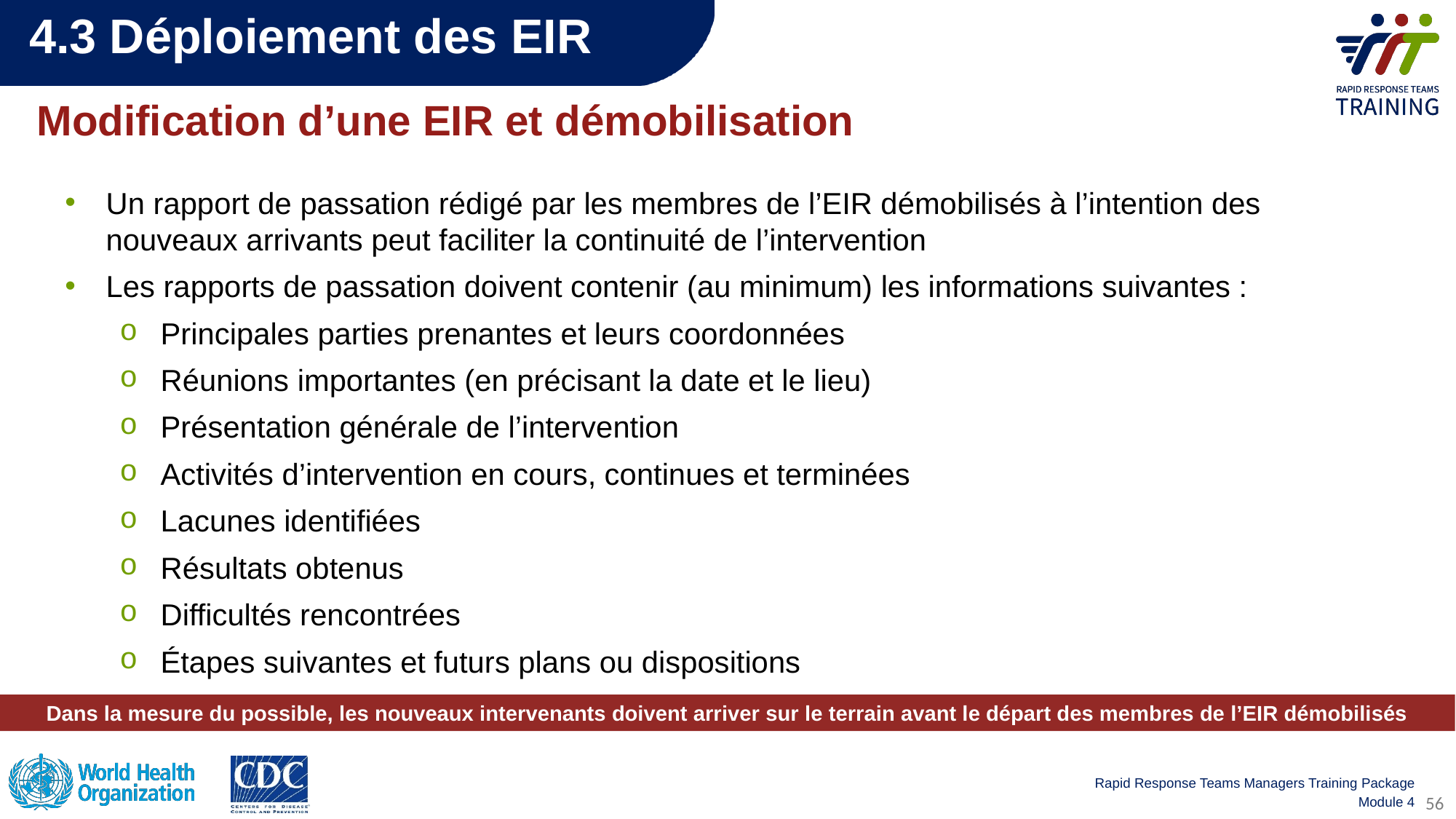

4.3 Déploiement des EIR
Modification d’une EIR et démobilisation
Un rapport de passation rédigé par les membres de l’EIR démobilisés à l’intention des nouveaux arrivants peut faciliter la continuité de l’intervention
Les rapports de passation doivent contenir (au minimum) les informations suivantes :
Principales parties prenantes et leurs coordonnées
Réunions importantes (en précisant la date et le lieu)
Présentation générale de l’intervention
Activités d’intervention en cours, continues et terminées
Lacunes identifiées
Résultats obtenus
Difficultés rencontrées
Étapes suivantes et futurs plans ou dispositions
Dans la mesure du possible, les nouveaux intervenants doivent arriver sur le terrain avant le départ des membres de l’EIR démobilisés
56